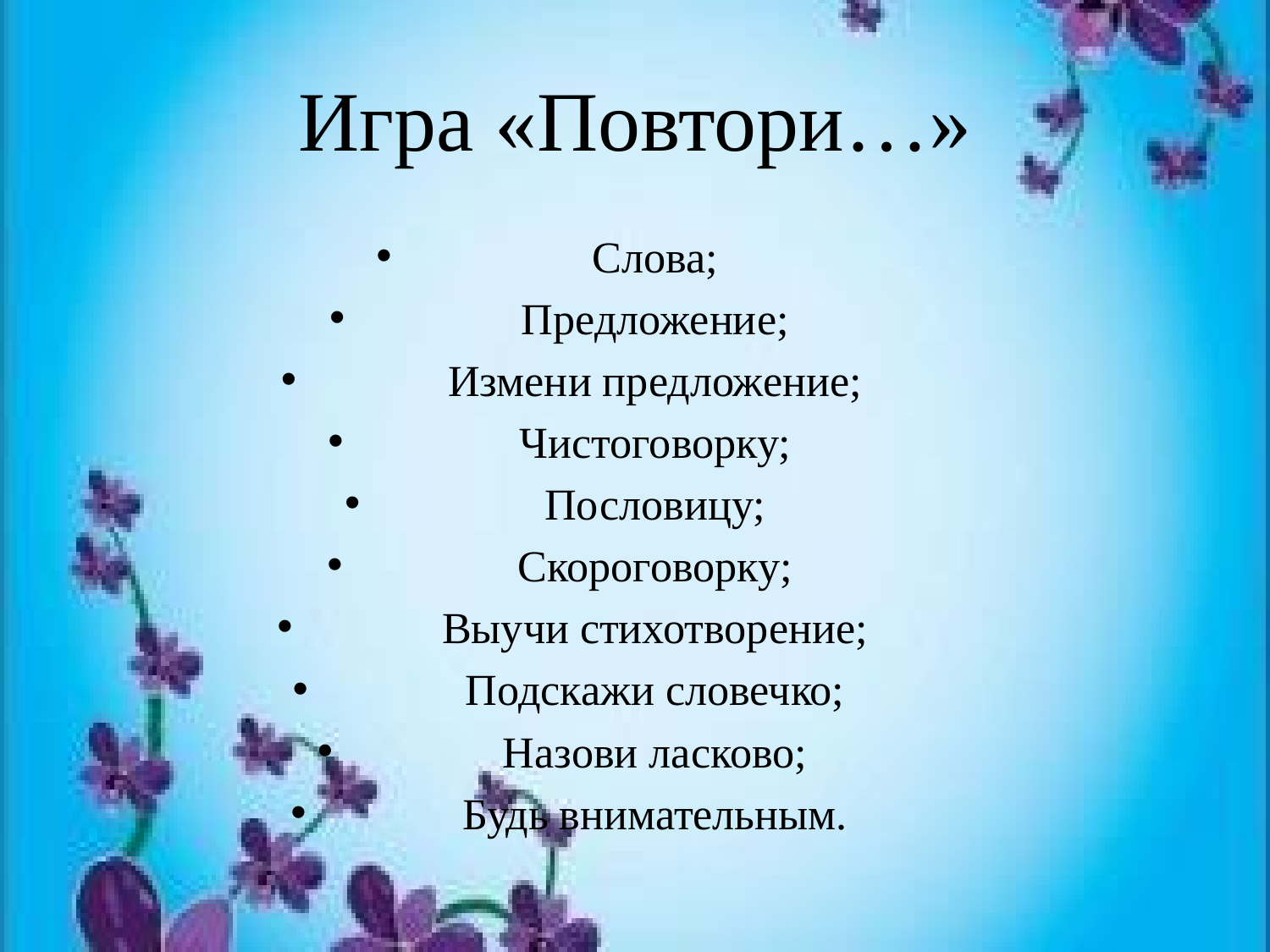

# Игра «Повтори…»
Слова;
Предложение;
Измени предложение;
Чистоговорку;
Пословицу;
Скороговорку;
Выучи стихотворение;
Подскажи словечко;
Назови ласково;
Будь внимательным.